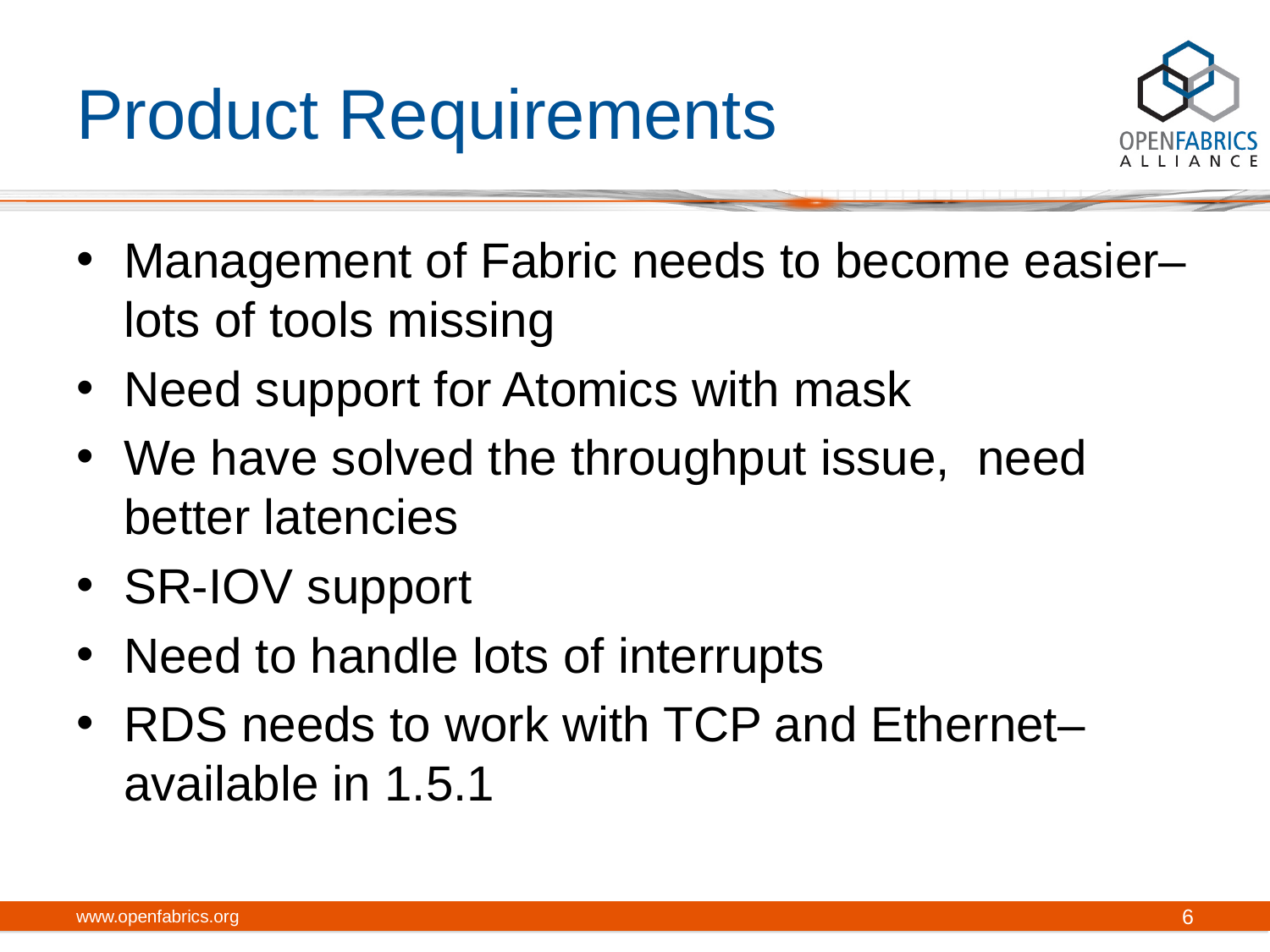

# Product Requirements
Management of Fabric needs to become easier– lots of tools missing
Need support for Atomics with mask
We have solved the throughput issue,  need better latencies
SR-IOV support
Need to handle lots of interrupts
RDS needs to work with TCP and Ethernet– available in 1.5.1

www.openfabrics.org
6